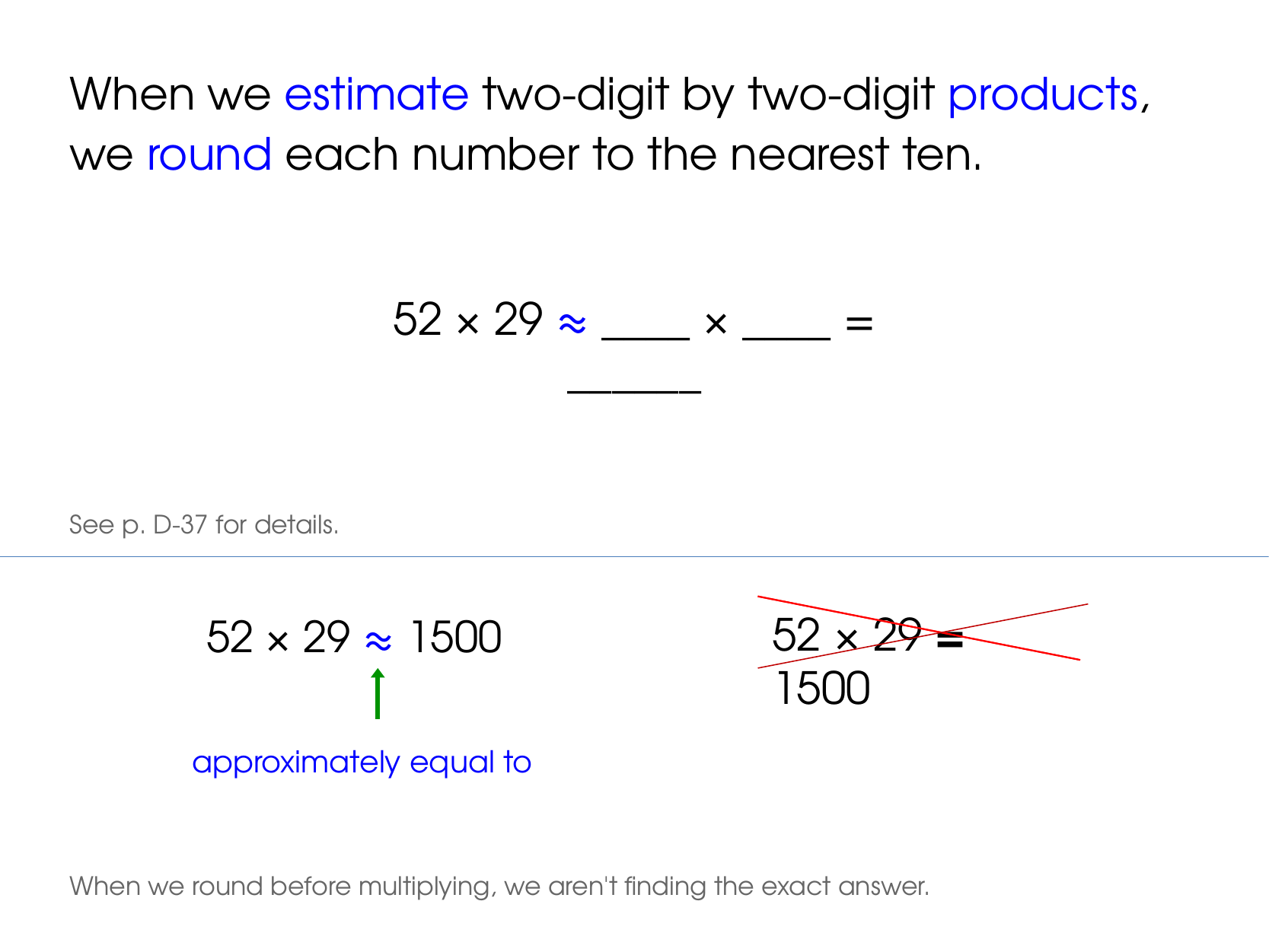

When we estimate two-digit by two-digit products, we round each number to the nearest ten.
52 × 29 ≈ ____ × ____ = ______
See p. D-37 for details.
52 × 29 = 1500
52 × 29 ≈ 1500
approximately equal to
When we round before multiplying, we aren't finding the exact answer.